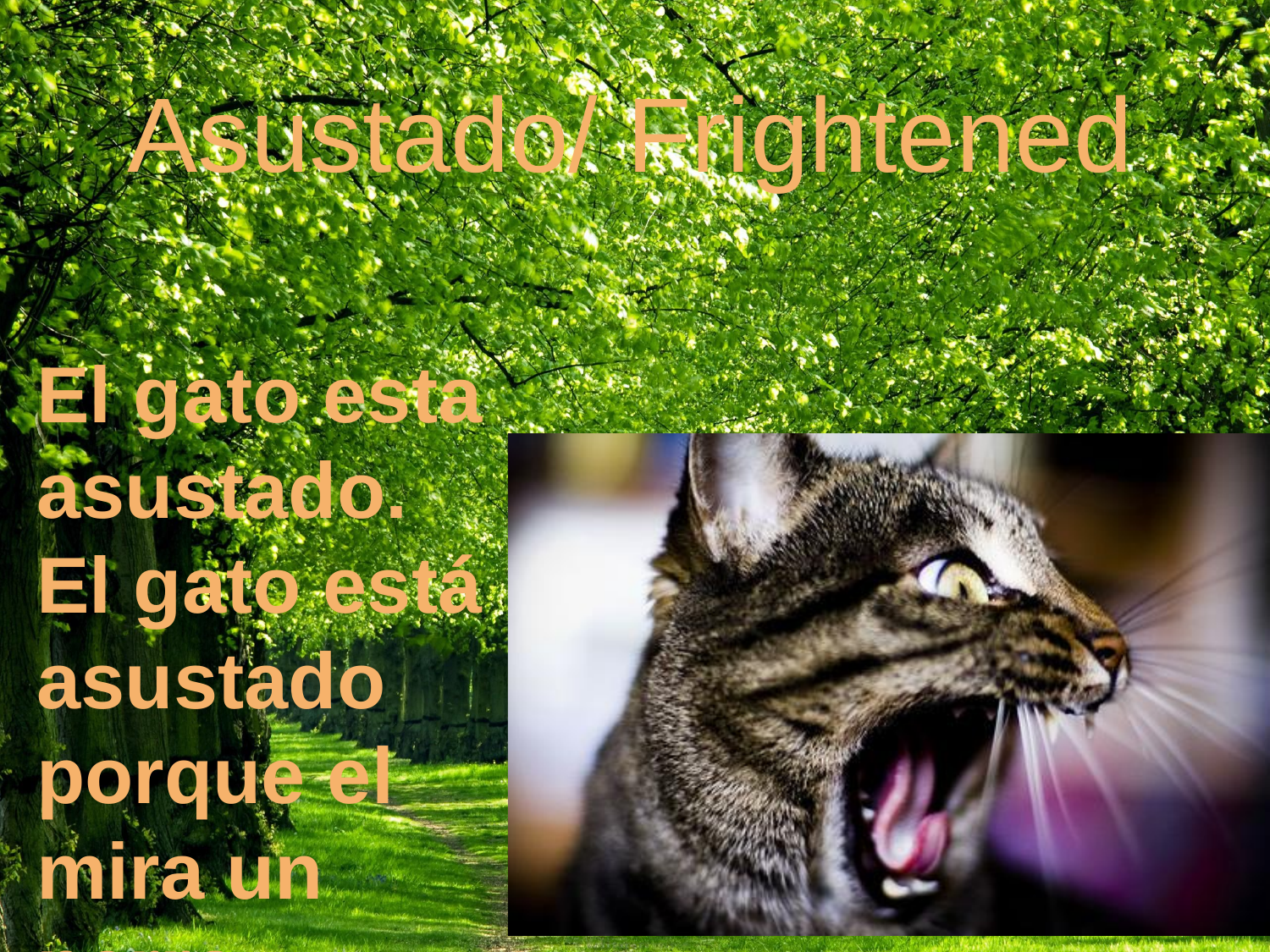

#
Asustado/ Frightened

El gato esta asustado. El gato está asustado porque el mira un perro.